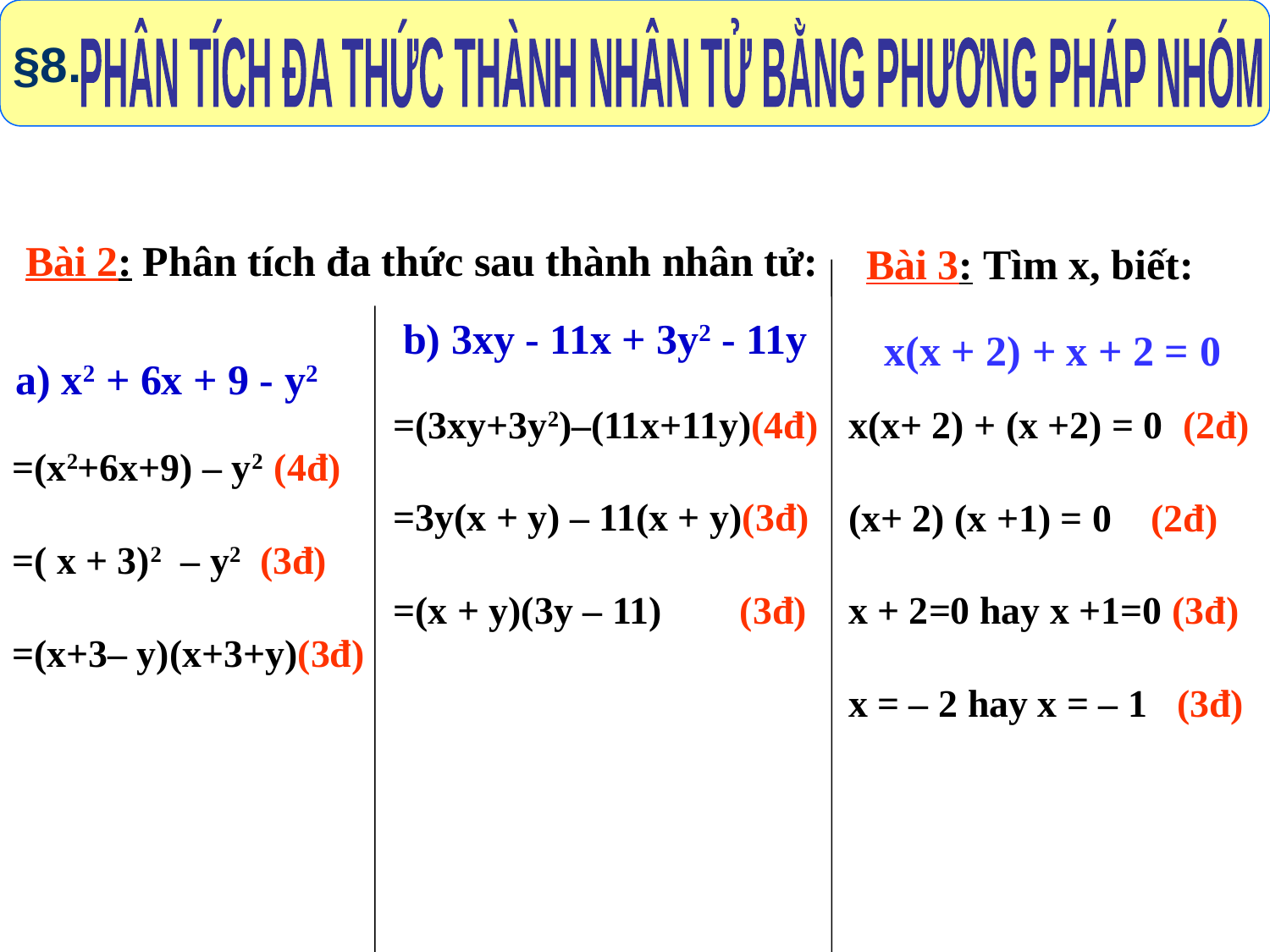

§8.
TiÕt 11
TuÇn 6
 PHÂN TÍCH ĐA THỨC THÀNH NHÂN TỬ BẰNG PHƯƠNG PHÁP NHÓM
Bài 2: Phân tích đa thức sau thành nhân tử:
Bài 3: Tìm x, biết:

b) 3xy - 11x + 3y2 - 11y
 x(x + 2) + x + 2 = 0
a) x2 + 6x + 9 - y2
=(3xy+3y2)–(11x+11y)(4đ)

=3y(x + y) – 11(x + y)(3đ)

=(x + y)(3y – 11)        (3đ)

x(x+ 2) + (x +2) = 0  (2đ)

(x+ 2) (x +1) = 0    (2đ)

x + 2=0 hay x +1=0 (3đ)

x = – 2 hay x = – 1   (3đ)
=(x2+6x+9) – y2  (4đ)

=( x + 3)2  – y2  (3đ)

=(x+3– y)(x+3+y)(3đ)